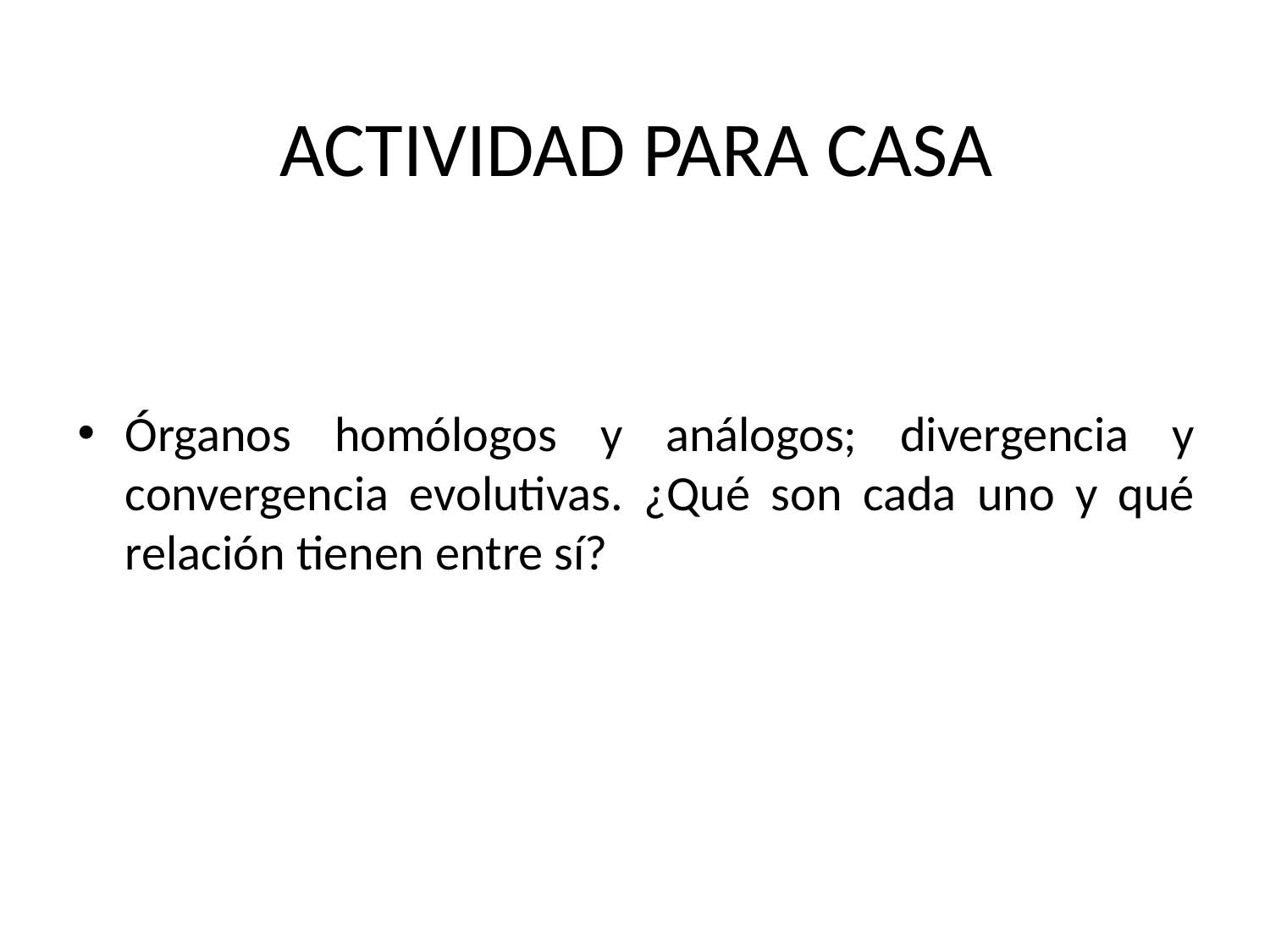

# ACTIVIDAD PARA CASA
Órganos homólogos y análogos; divergencia y convergencia evolutivas. ¿Qué son cada uno y qué relación tienen entre sí?